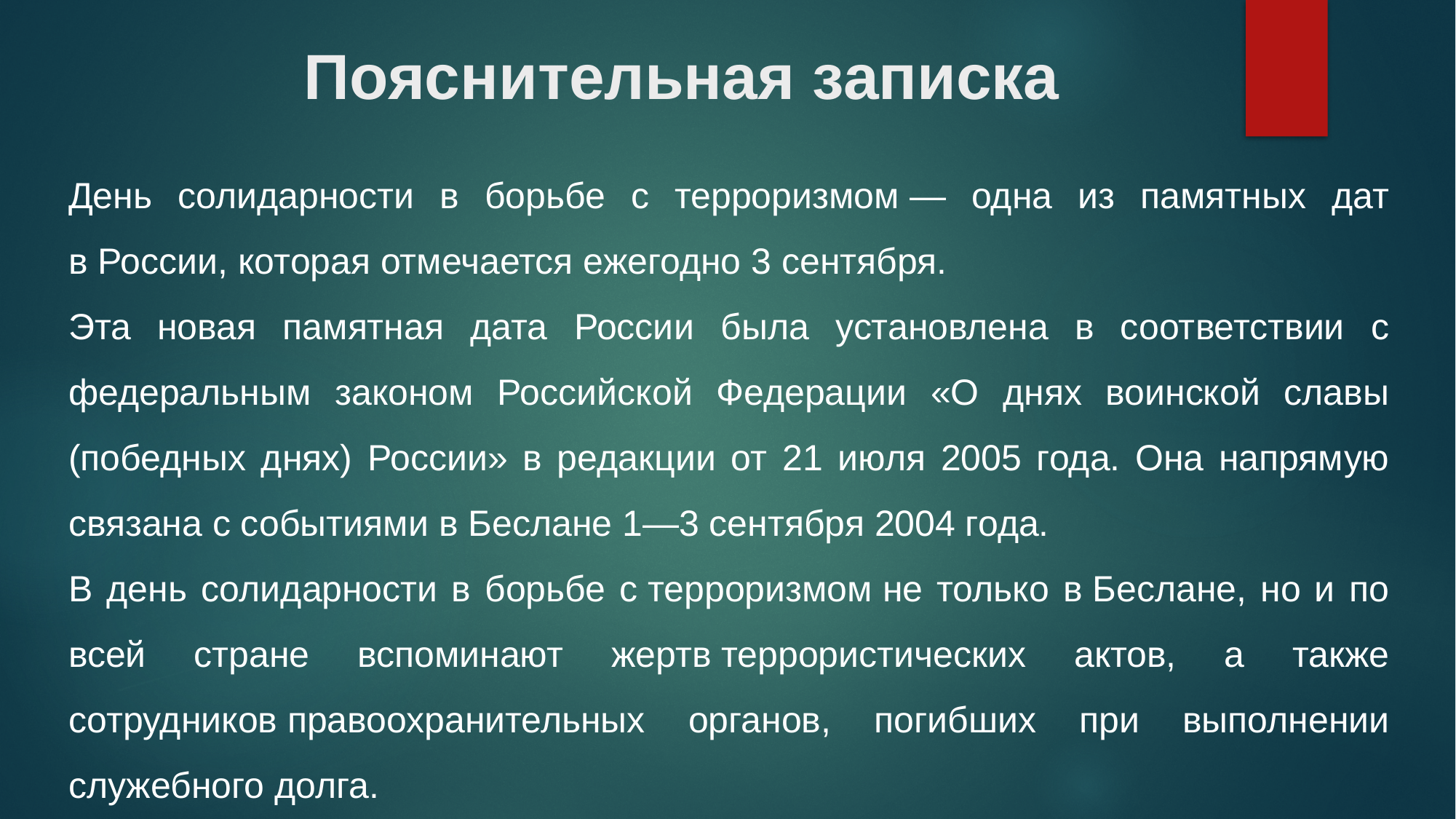

# Пояснительная записка
День солидарности в борьбе с терроризмом — одна из памятных дат в России, которая отмечается ежегодно 3 сентября.
Эта новая памятная дата России была установлена в соответствии с федеральным законом Российской Федерации «О днях воинской славы (победных днях) России» в редакции от 21 июля 2005 года. Она напрямую связана с событиями в Беслане 1—3 сентября 2004 года.
В день солидарности в борьбе с терроризмом не только в Беслане, но и по всей стране вспоминают жертв террористических актов, а также сотрудников правоохранительных органов, погибших при выполнении служебного долга.